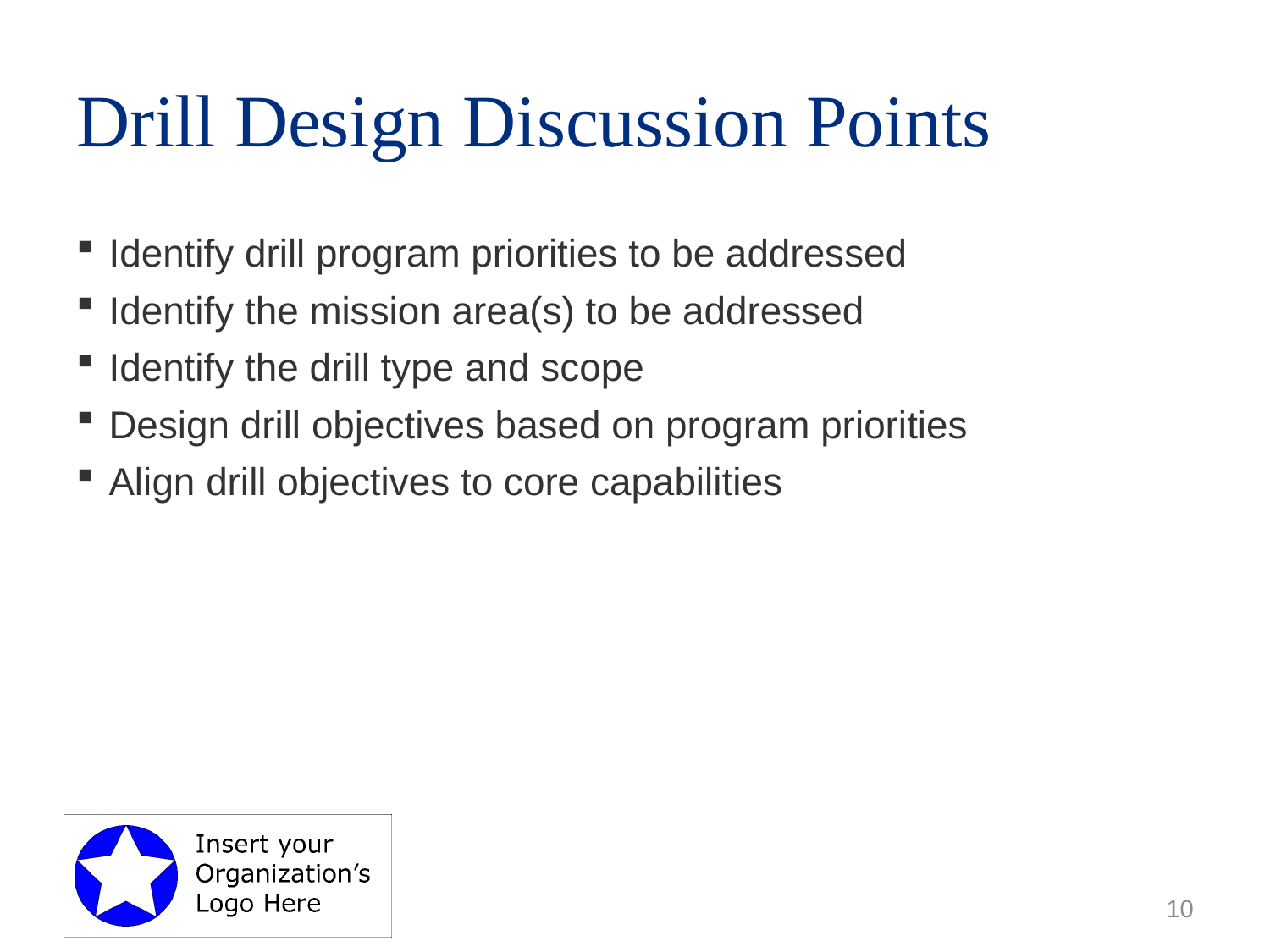

# Drill Design Discussion Points
Identify drill program priorities to be addressed
Identify the mission area(s) to be addressed
Identify the drill type and scope
Design drill objectives based on program priorities
Align drill objectives to core capabilities
10